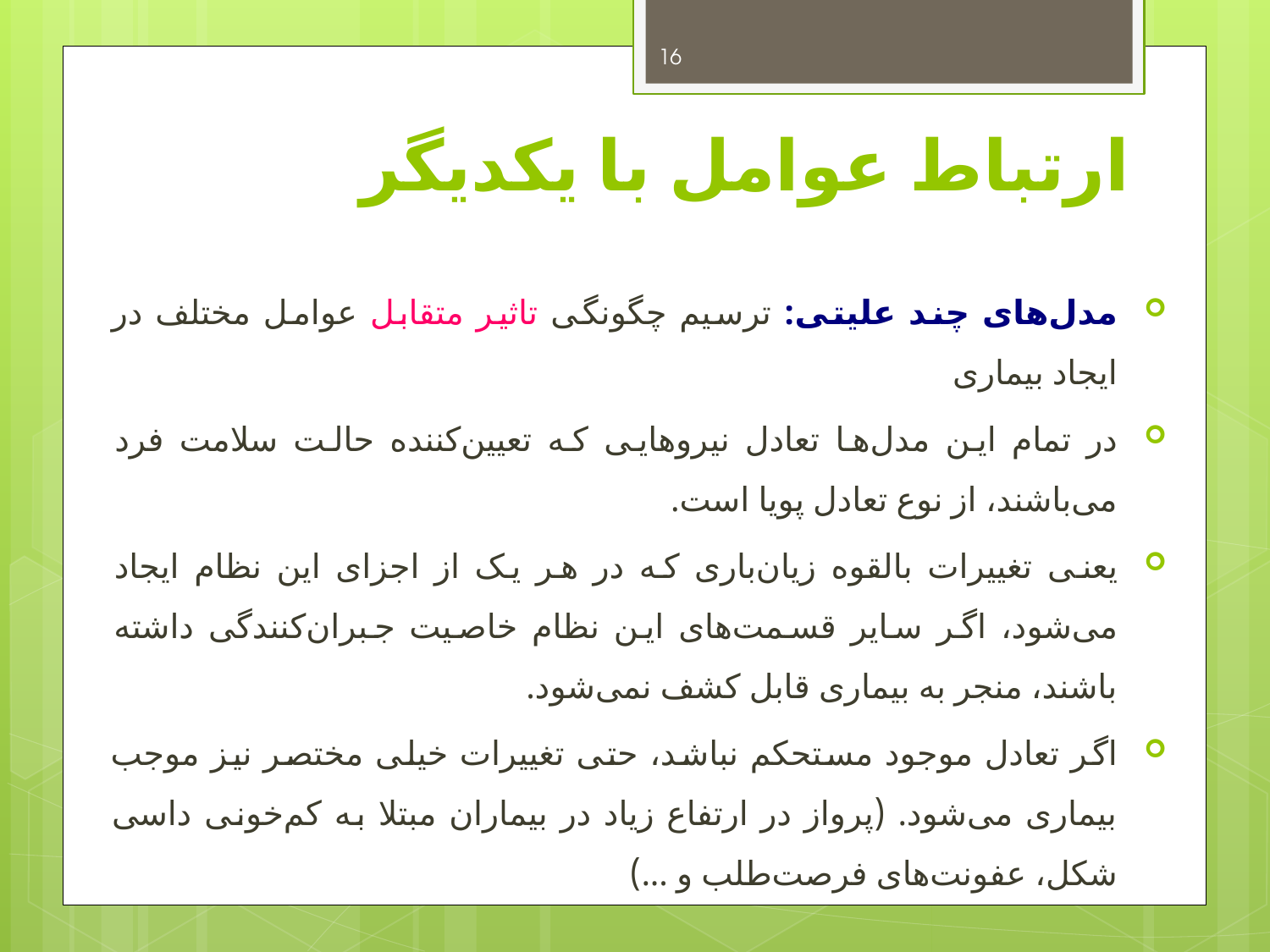

16
# ارتباط عوامل با یکدیگر
مدل‌های چند علیتی: ترسیم چگونگی تاثیر متقابل عوامل مختلف در ایجاد بیماری
در تمام این مدل‌ها تعادل نیروهایی که تعیین‌کننده حالت سلامت فرد می‌باشند، از نوع تعادل پویا است.
یعنی تغییرات بالقوه زیان‌باری که در هر یک از اجزای این نظام ایجاد می‌شود، اگر سایر قسمت‌های این نظام خاصیت جبران‌کنندگی داشته باشند، منجر به بیماری قابل کشف نمی‌شود.
اگر تعادل موجود مستحکم نباشد، حتی تغییرات خیلی مختصر نیز موجب بیماری می‌شود. (پرواز در ارتفاع زیاد در بیماران مبتلا به کم‌خونی داسی شکل، عفونت‌های فرصت‌طلب و ...)